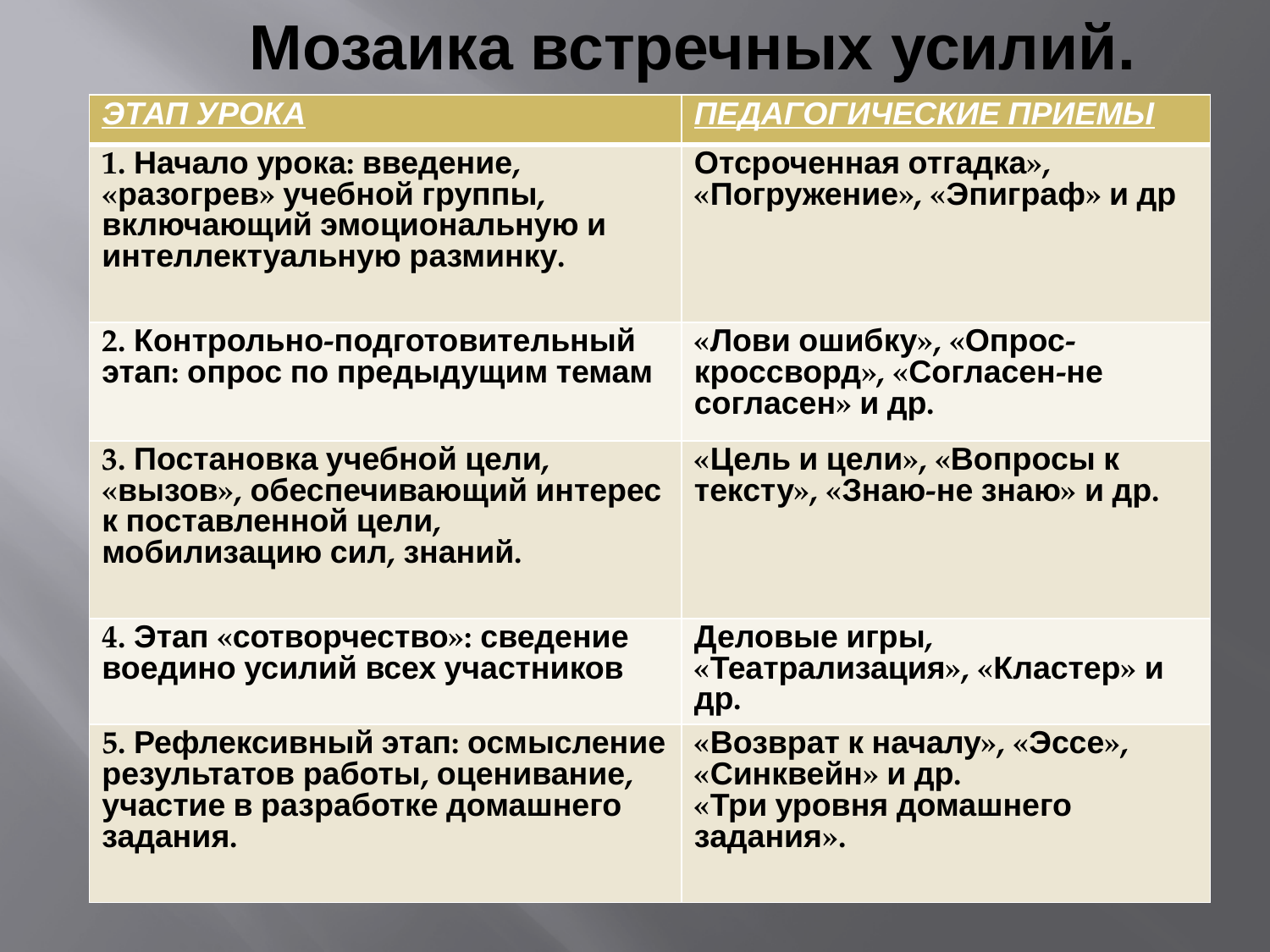

# Мозаика встречных усилий.
| ЭТАП УРОКА | ПЕДАГОГИЧЕСКИЕ ПРИЕМЫ |
| --- | --- |
| 1. Начало урока: введение, «разогрев» учебной группы, включающий эмоциональную и интеллектуальную разминку. | Отсроченная отгадка», «Погружение», «Эпиграф» и др |
| 2. Контрольно-подготовительный этап: опрос по предыдущим темам | «Лови ошибку», «Опрос-кроссворд», «Согласен-не согласен» и др. |
| 3. Постановка учебной цели, «вызов», обеспечивающий интерес к поставленной цели, мобилизацию сил, знаний. | «Цель и цели», «Вопросы к тексту», «Знаю-не знаю» и др. |
| 4. Этап «сотворчество»: сведение воедино усилий всех участников | Деловые игры, «Театрализация», «Кластер» и др. |
| 5. Рефлексивный этап: осмысление результатов работы, оценивание, участие в разработке домашнего задания. | «Возврат к началу», «Эссе», «Синквейн» и др. «Три уровня домашнего задания». |